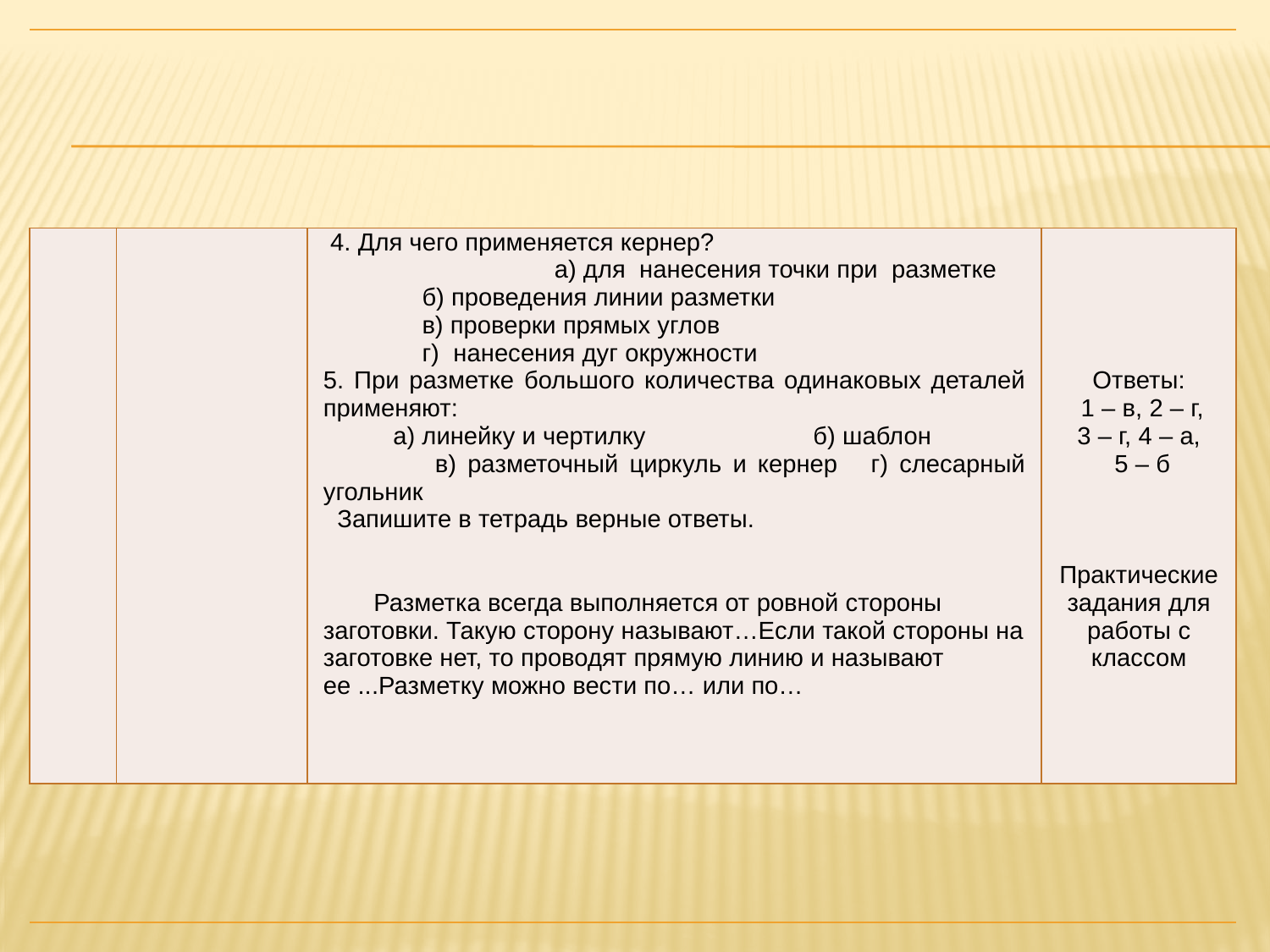

|  |  |  |  |
| --- | --- | --- | --- |
|  |  | 4. Для чего применяется кернер? а) для нанесения точки при разметке б) проведения линии разметки в) проверки прямых углов г) нанесения дуг окружности 5. При разметке большого количества одинаковых деталей применяют: а) линейку и чертилку б) шаблон в) разметочный циркуль и кернер г) слесарный угольник Запишите в тетрадь верные ответы. Разметка всегда выполняется от ровной стороны заготовки. Такую сторону называют…Если такой стороны на заготовке нет, то проводят прямую линию и называют ее ...Разметку можно вести по… или по… | Ответы: 1 – в, 2 – г, 3 – г, 4 – а, 5 – б Практические задания для работы с классом |
| --- | --- | --- | --- |